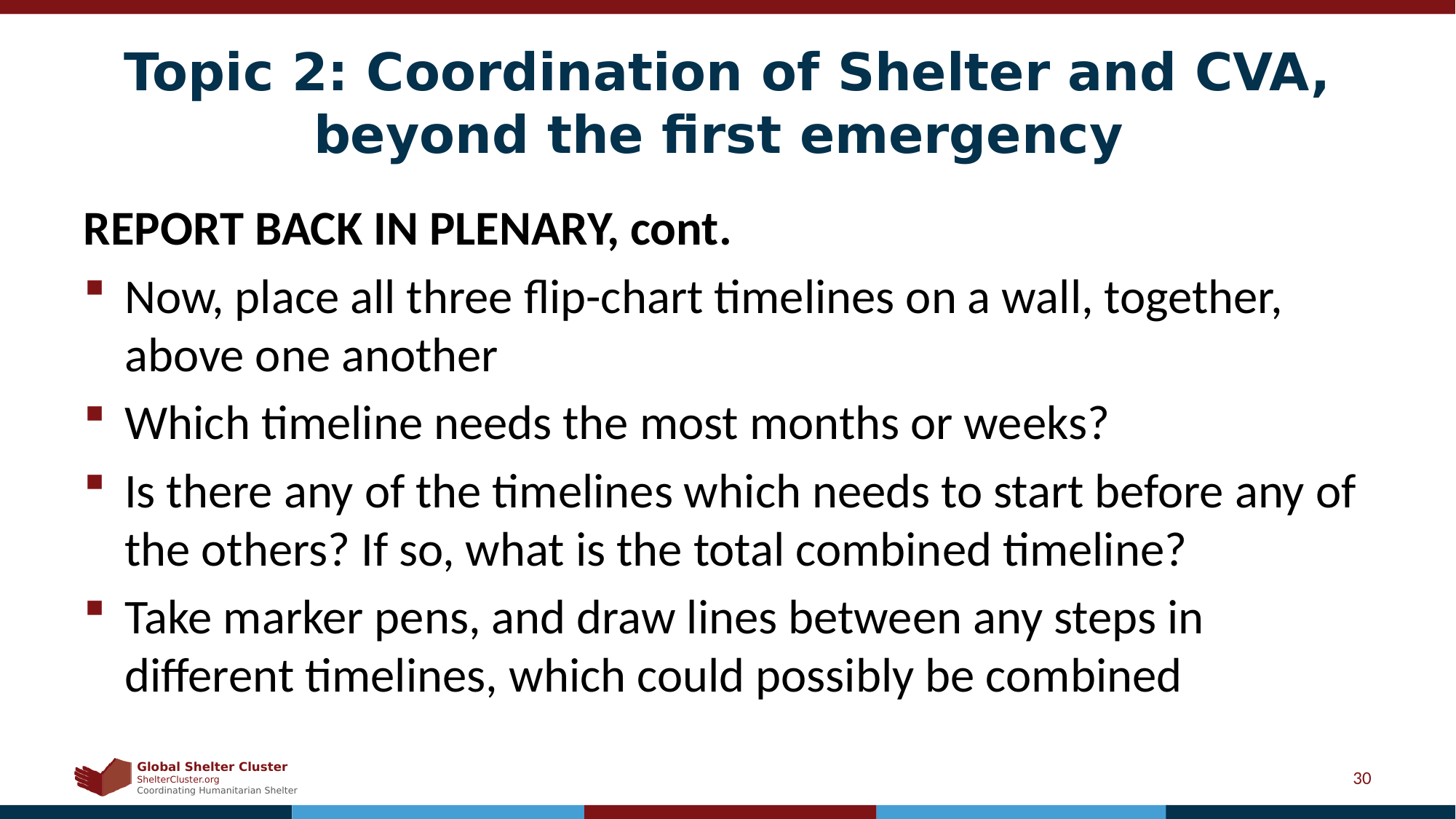

# Topic 2: Coordination of Shelter and CVA, beyond the first emergency
REPORT BACK IN PLENARY, cont.
Now, place all three flip-chart timelines on a wall, together, above one another
Which timeline needs the most months or weeks?
Is there any of the timelines which needs to start before any of the others? If so, what is the total combined timeline?
Take marker pens, and draw lines between any steps in different timelines, which could possibly be combined

30